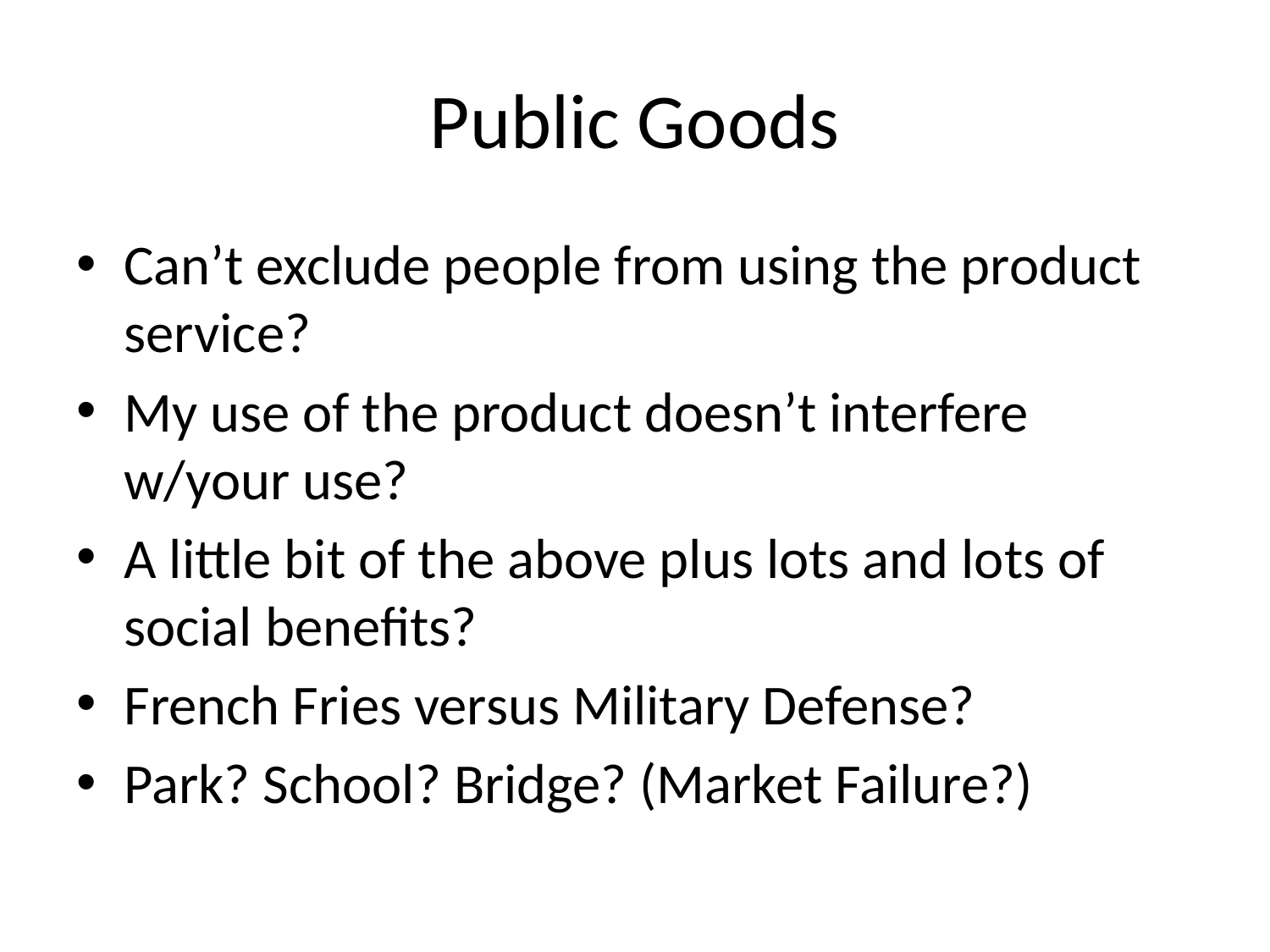

# Public Goods
Can’t exclude people from using the product service?
My use of the product doesn’t interfere w/your use?
A little bit of the above plus lots and lots of social benefits?
French Fries versus Military Defense?
Park? School? Bridge? (Market Failure?)